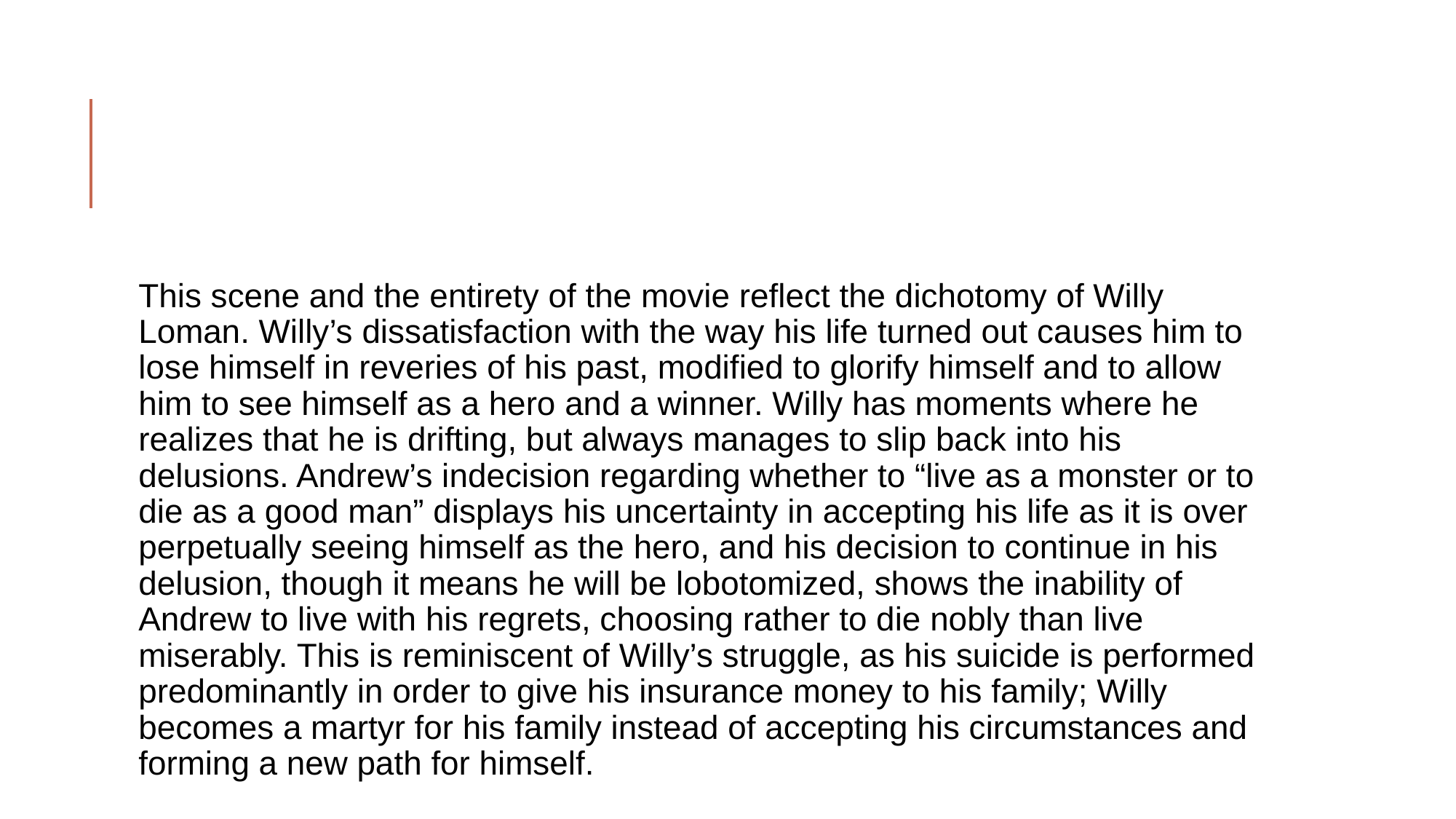

#
This scene and the entirety of the movie reflect the dichotomy of Willy Loman. Willy’s dissatisfaction with the way his life turned out causes him to lose himself in reveries of his past, modified to glorify himself and to allow him to see himself as a hero and a winner. Willy has moments where he realizes that he is drifting, but always manages to slip back into his delusions. Andrew’s indecision regarding whether to “live as a monster or to die as a good man” displays his uncertainty in accepting his life as it is over perpetually seeing himself as the hero, and his decision to continue in his delusion, though it means he will be lobotomized, shows the inability of Andrew to live with his regrets, choosing rather to die nobly than live miserably. This is reminiscent of Willy’s struggle, as his suicide is performed predominantly in order to give his insurance money to his family; Willy becomes a martyr for his family instead of accepting his circumstances and forming a new path for himself.